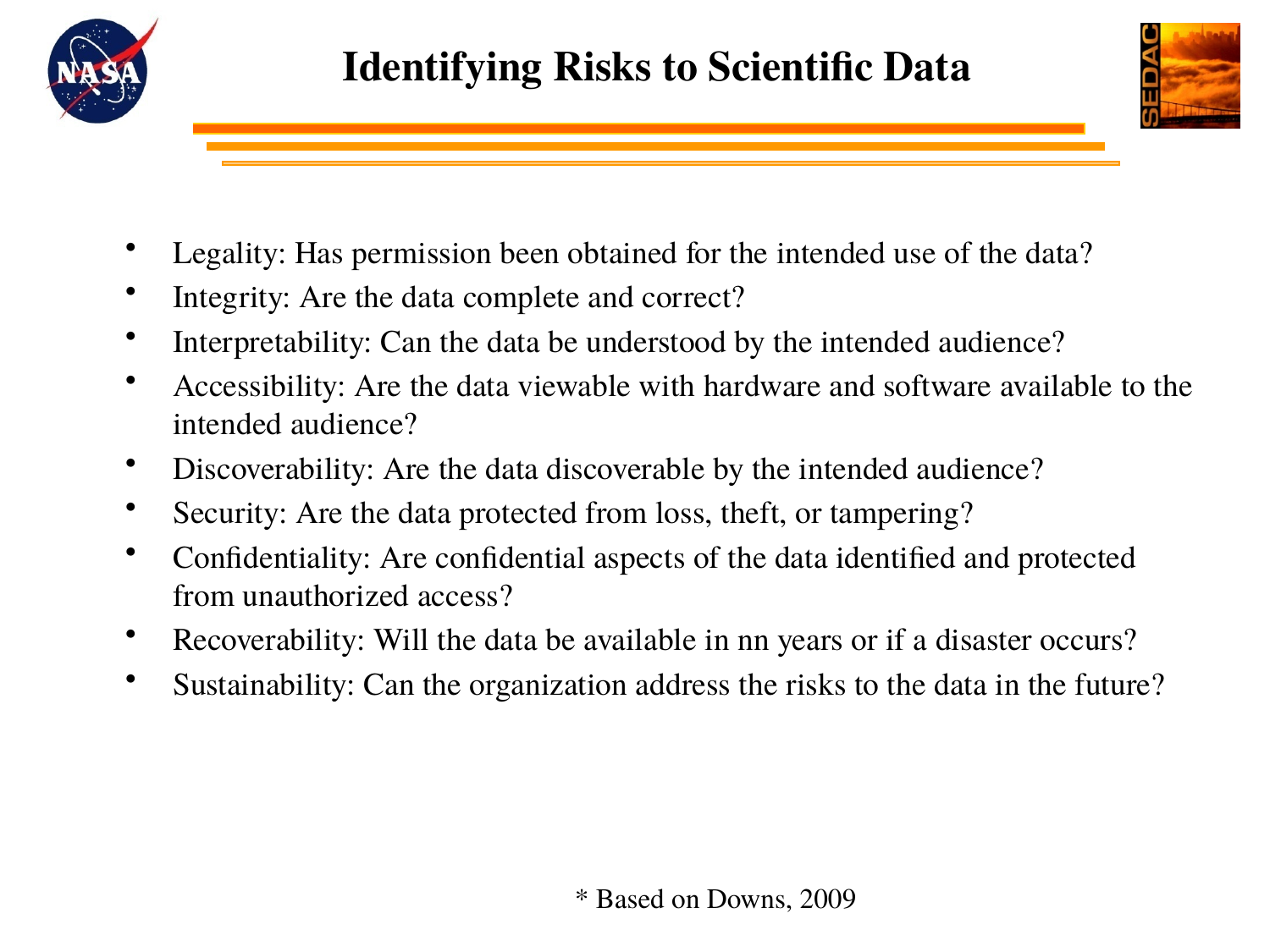

# Identifying Risks to Scientific Data
Legality: Has permission been obtained for the intended use of the data?
Integrity: Are the data complete and correct?
Interpretability: Can the data be understood by the intended audience?
Accessibility: Are the data viewable with hardware and software available to the intended audience?
Discoverability: Are the data discoverable by the intended audience?
Security: Are the data protected from loss, theft, or tampering?
Confidentiality: Are confidential aspects of the data identified and protected from unauthorized access?
Recoverability: Will the data be available in nn years or if a disaster occurs?
Sustainability: Can the organization address the risks to the data in the future?
* Based on Downs, 2009